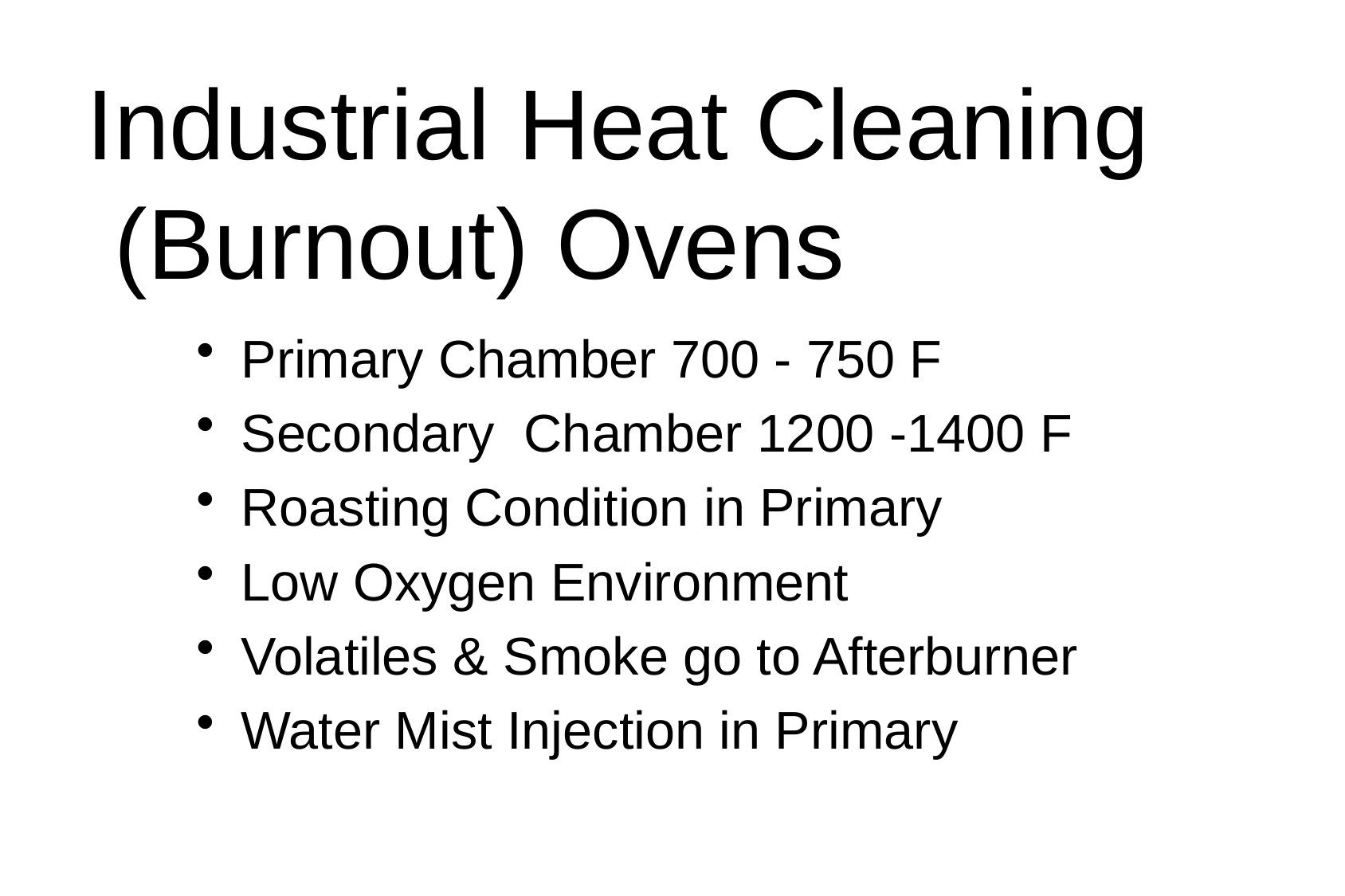

# Industrial Heat Cleaning (Burnout) Ovens
Primary Chamber 700 - 750 F
Secondary  Chamber 1200 -1400 F
Roasting Condition in Primary
Low Oxygen Environment
Volatiles & Smoke go to Afterburner
Water Mist Injection in Primary